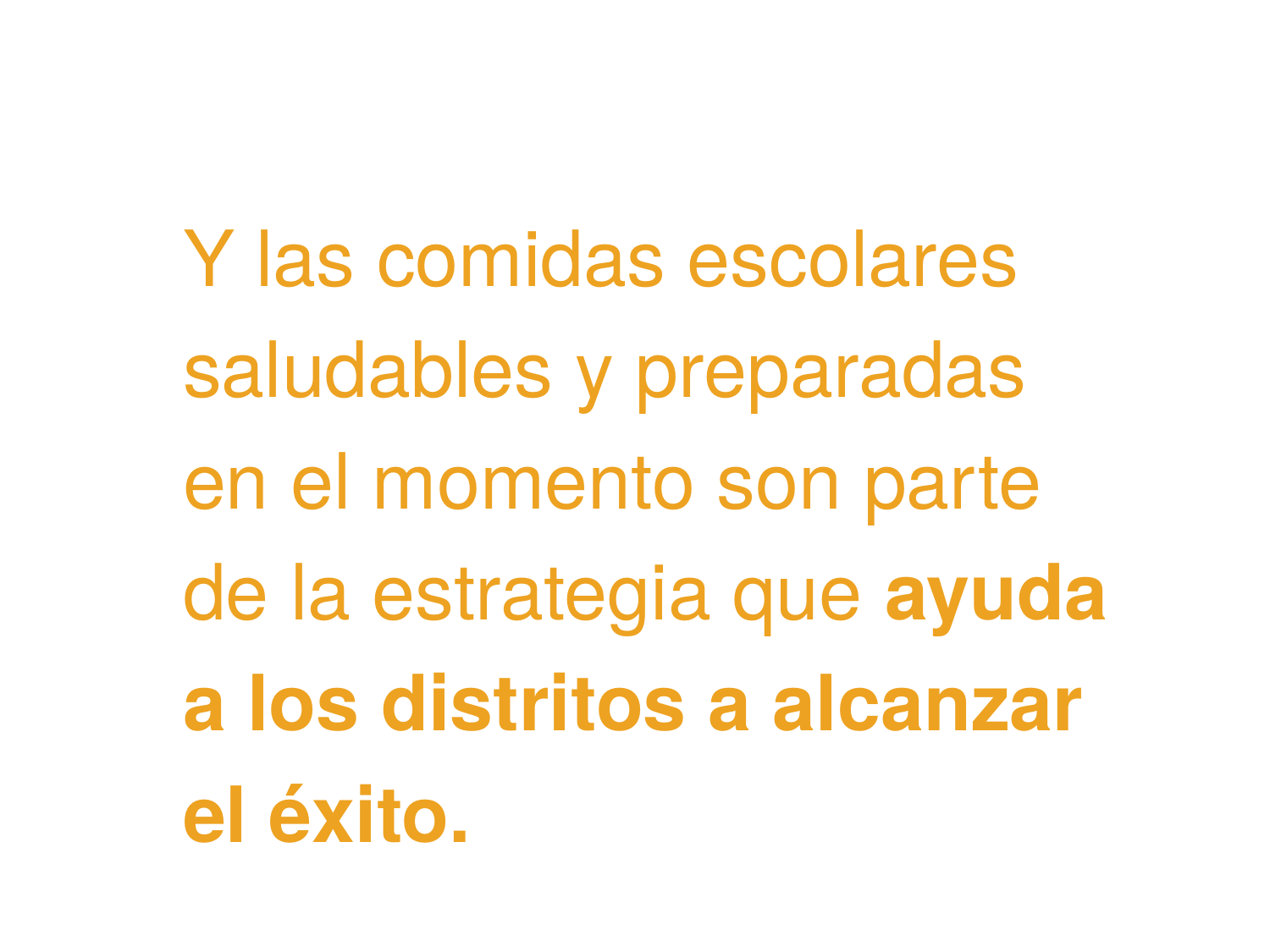

Y las comidas escolares saludables y preparadas en el momento son parte de la estrategia que ayuda a los distritos a alcanzar el éxito.